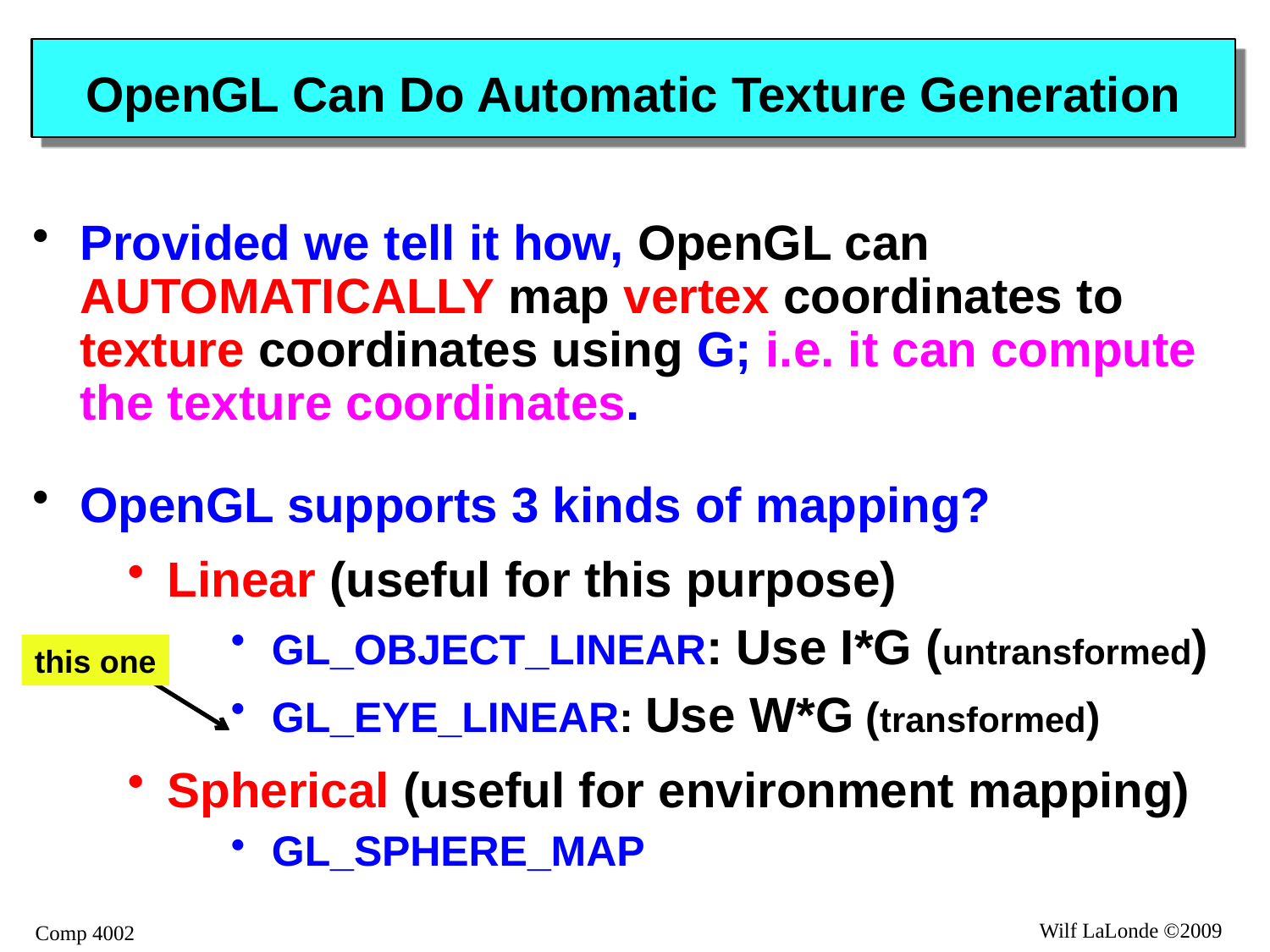

# OpenGL Can Do Automatic Texture Generation
Provided we tell it how, OpenGL can AUTOMATICALLY map vertex coordinates to texture coordinates using G; i.e. it can compute the texture coordinates.

OpenGL supports 3 kinds of mapping?
Linear (useful for this purpose)
GL_OBJECT_LINEAR: Use I*G (untransformed)
GL_EYE_LINEAR: Use W*G (transformed)
Spherical (useful for environment mapping)
GL_SPHERE_MAP
this one